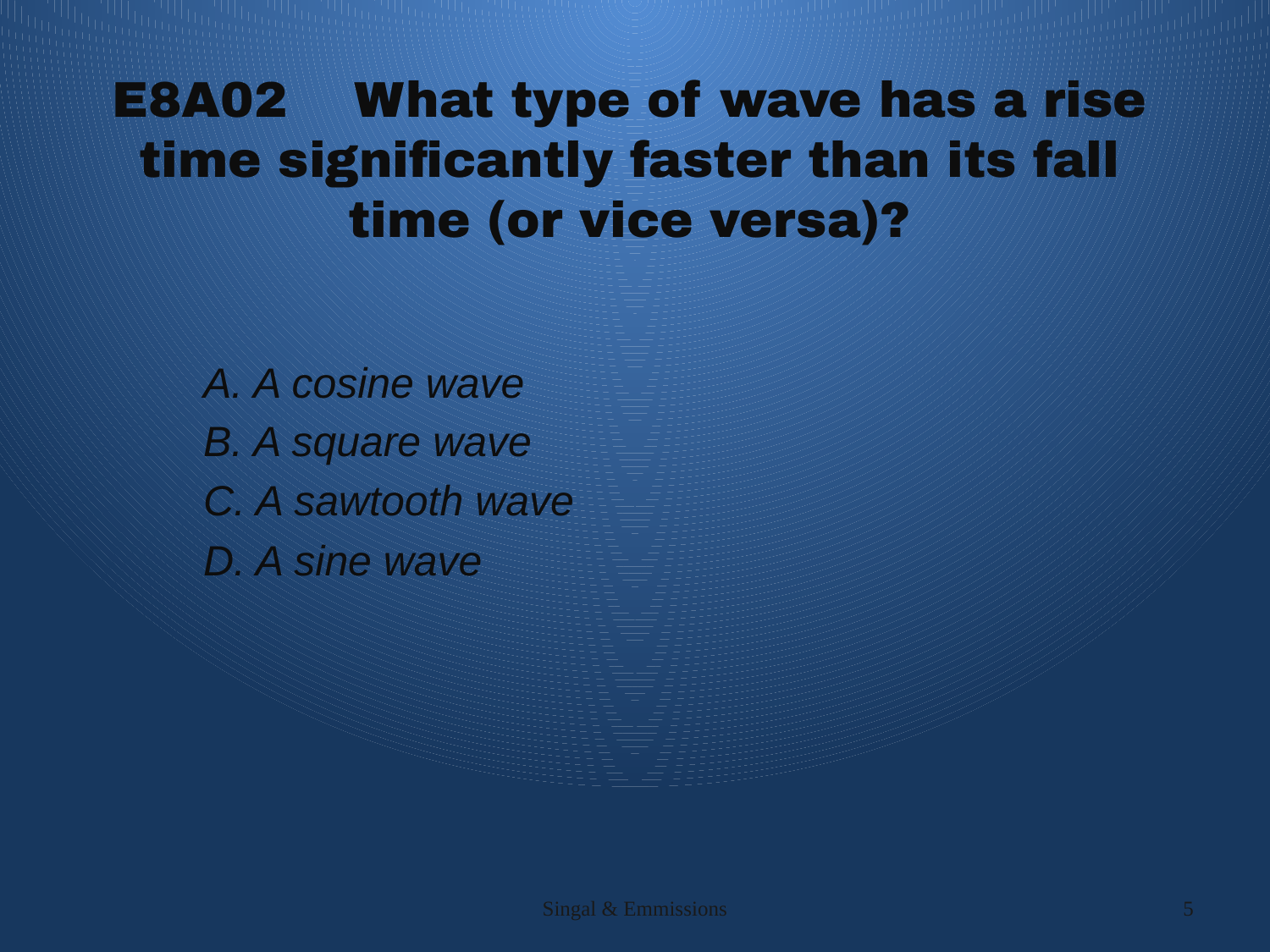

# E8A02    What type of wave has a rise time significantly faster than its fall time (or vice versa)?
A. A cosine wave
B. A square wave
C. A sawtooth wave
D. A sine wave
Singal & Emmissions
5